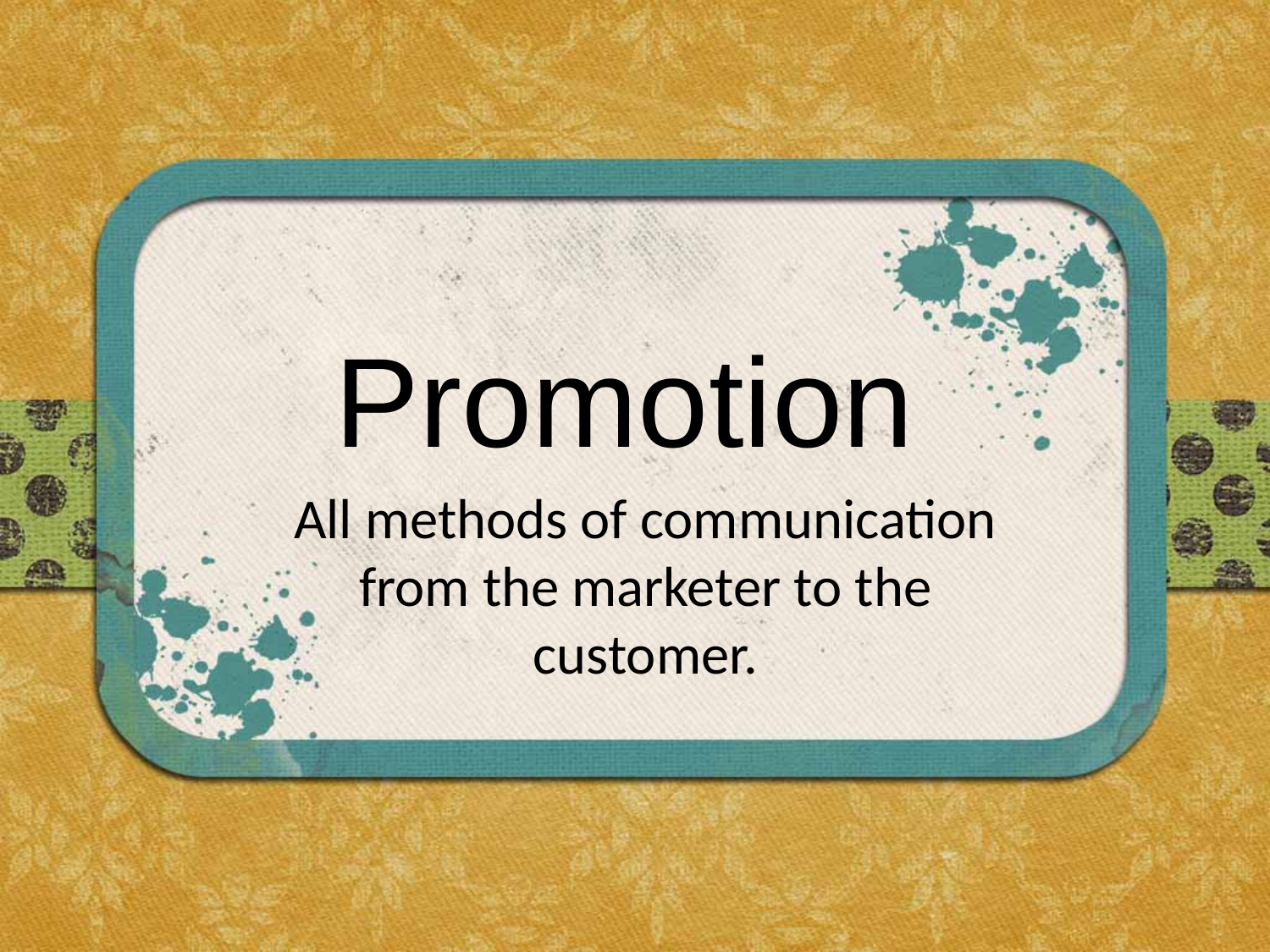

# Promotion
All methods of communication from the marketer to the customer.